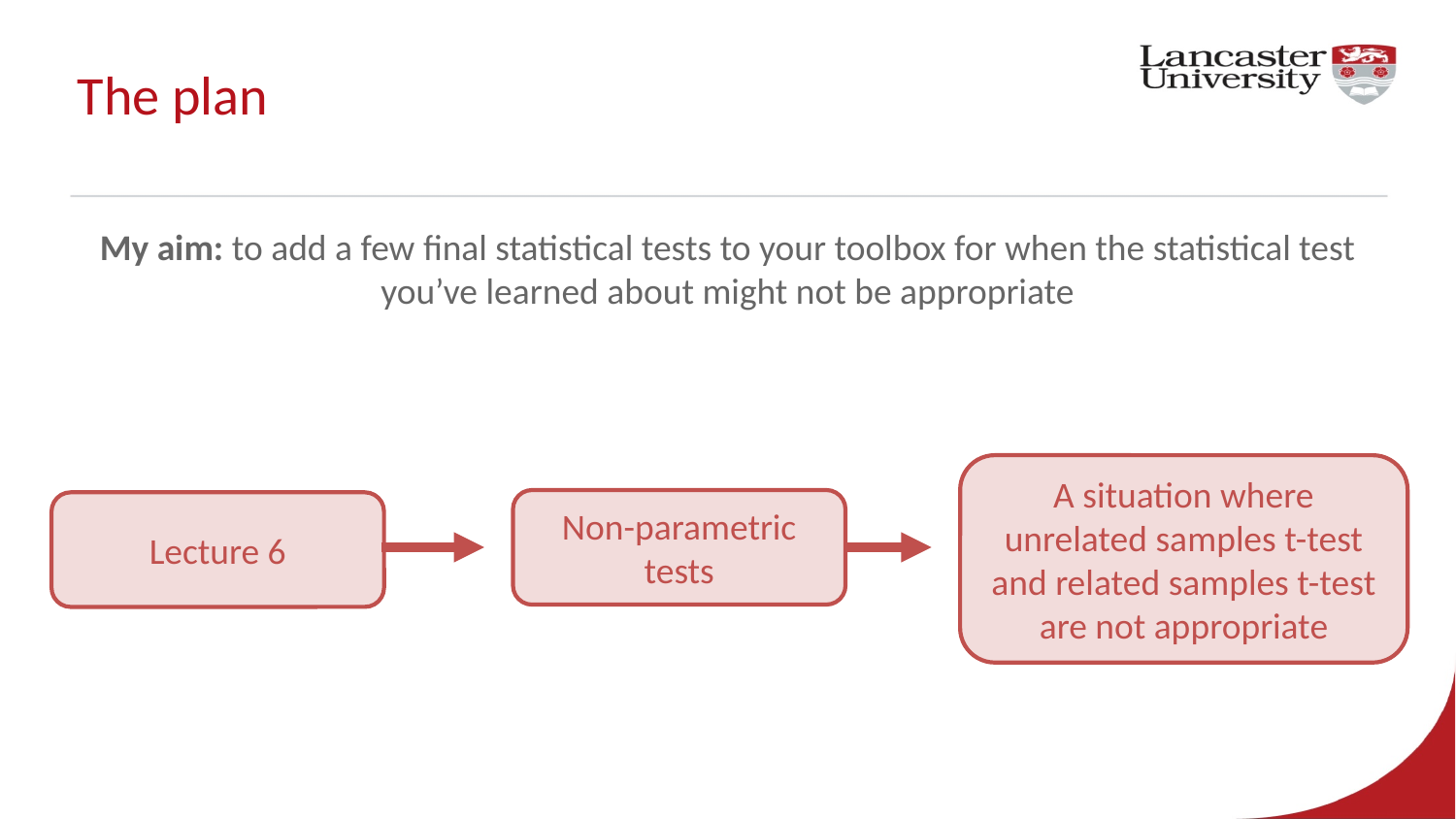

# The plan
My aim: to add a few final statistical tests to your toolbox for when the statistical test you’ve learned about might not be appropriate

A situation where unrelated samples t-test and related samples t-test are not appropriate
Non-parametric tests
Lecture 6